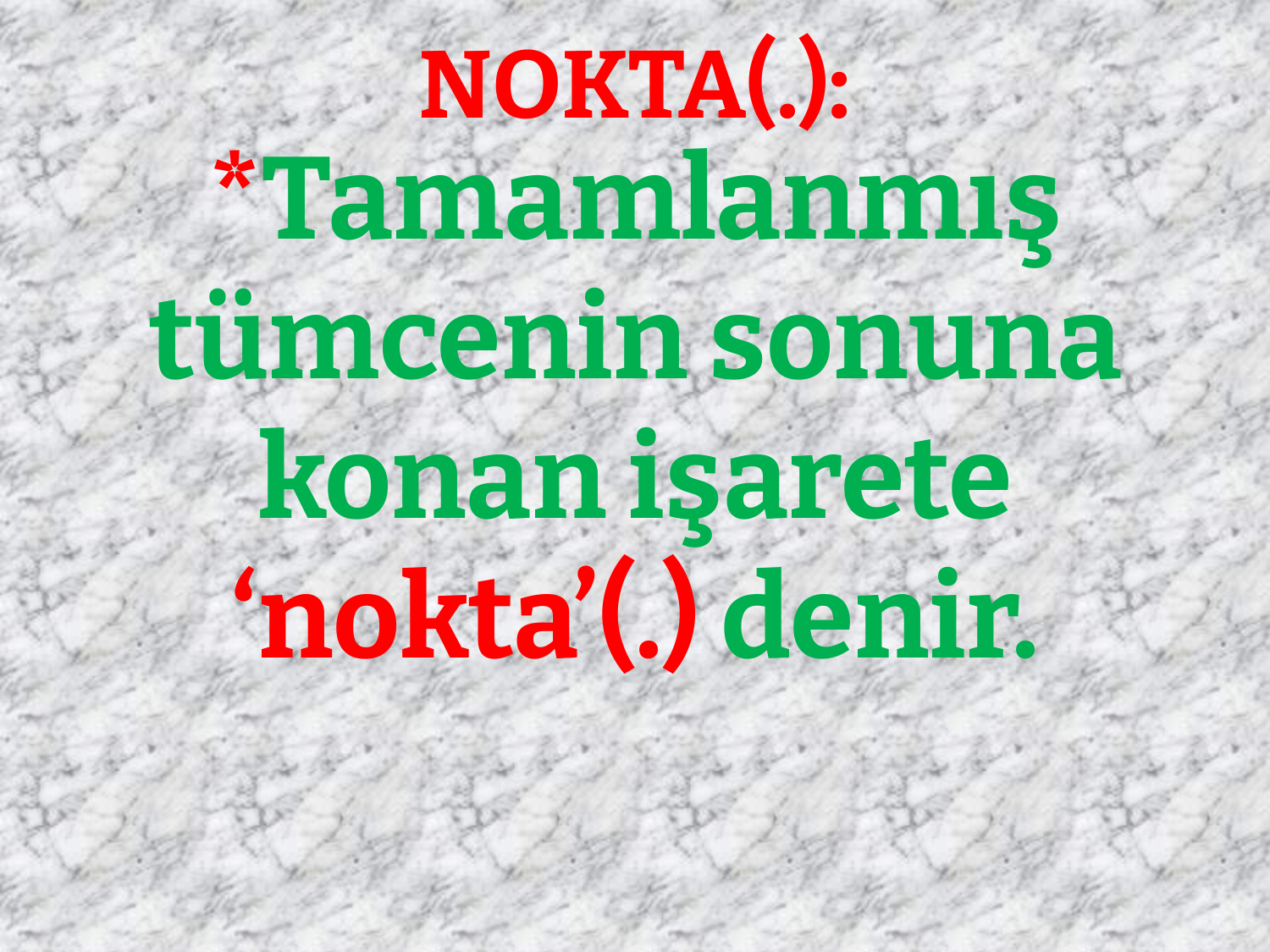

NOKTA(.):
*Tamamlanmış tümcenin sonuna konan işarete ‘nokta’(.) denir.